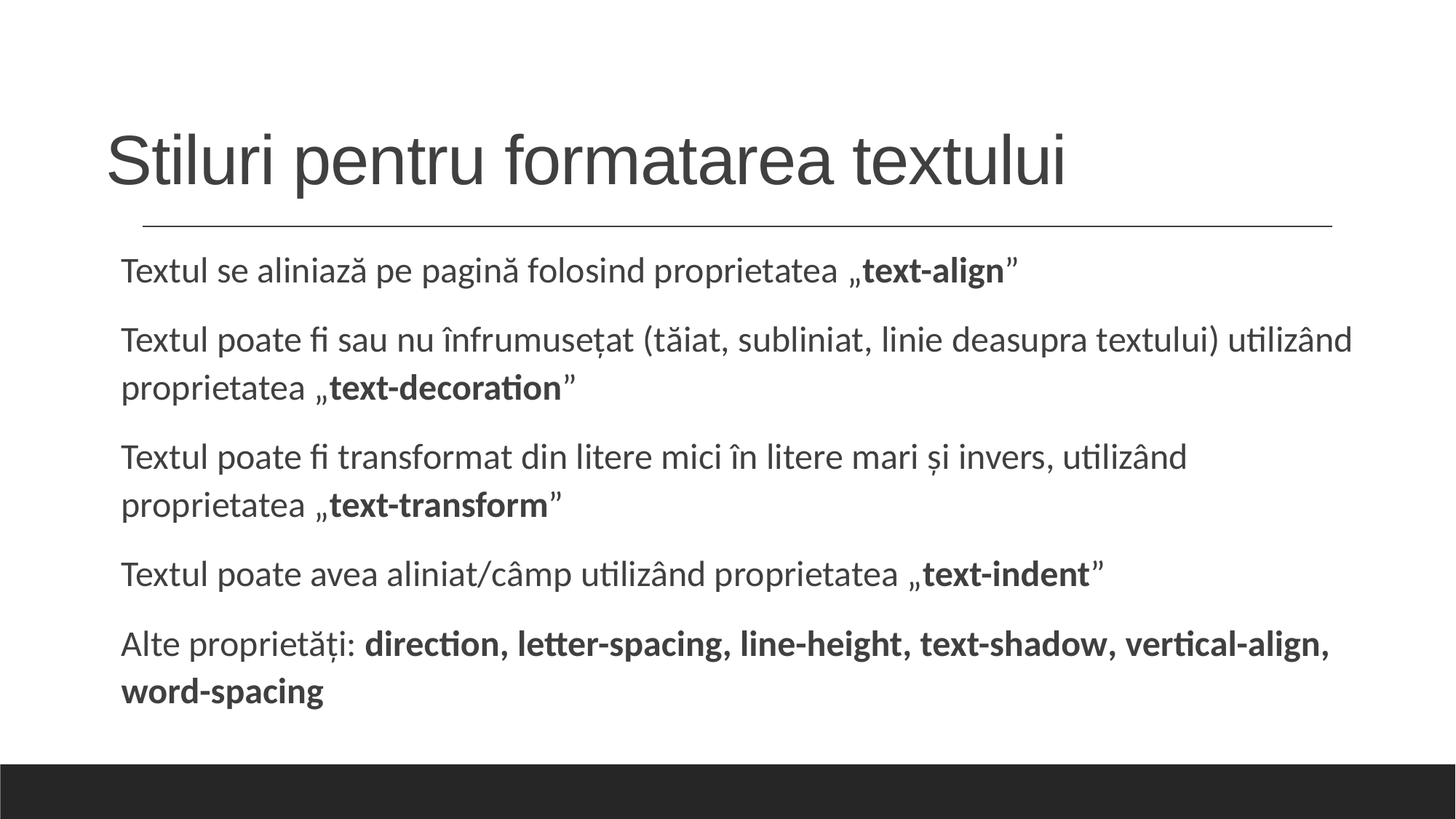

# Stiluri pentru formatarea textului
Textul se aliniază pe pagină folosind proprietatea „text-align”
Textul poate fi sau nu înfrumuseţat (tăiat, subliniat, linie deasupra textului) utilizând proprietatea „text-decoration”
Textul poate fi transformat din litere mici în litere mari şi invers, utilizând proprietatea „text-transform”
Textul poate avea aliniat/câmp utilizând proprietatea „text-indent”
Alte proprietăţi: direction, letter-spacing, line-height, text-shadow, vertical-align, word-spacing